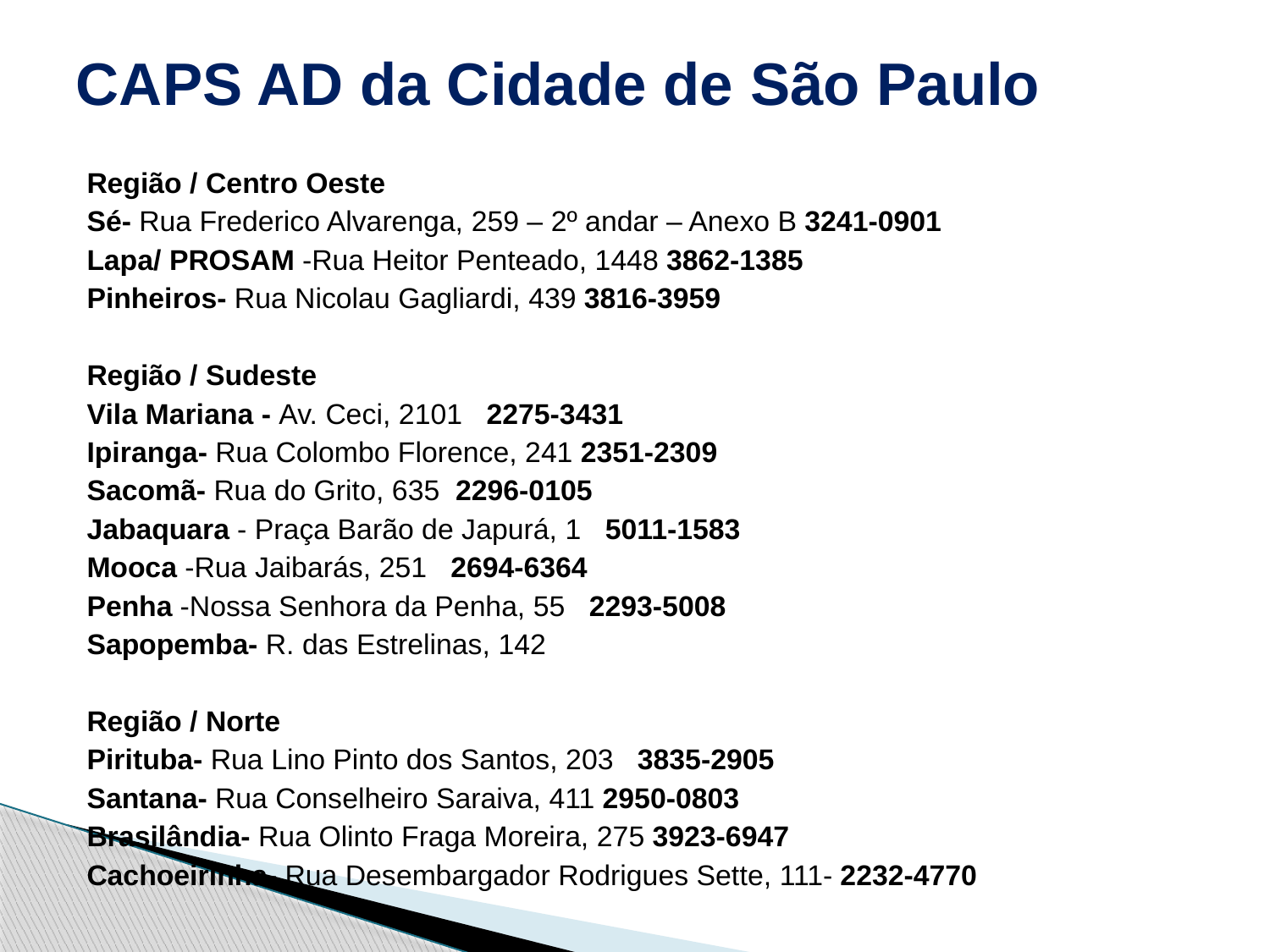

# CAPS AD da Cidade de São Paulo
Região / Centro Oeste
Sé- Rua Frederico Alvarenga, 259 – 2º andar – Anexo B 3241-0901
Lapa/ PROSAM -Rua Heitor Penteado, 1448 3862-1385
Pinheiros- Rua Nicolau Gagliardi, 439 3816-3959

Região / Sudeste
Vila Mariana - Av. Ceci, 2101   2275-3431
Ipiranga- Rua Colombo Florence, 241 2351-2309
Sacomã- Rua do Grito, 635  2296-0105
Jabaquara - Praça Barão de Japurá, 1   5011-1583
Mooca -Rua Jaibarás, 251   2694-6364
Penha -Nossa Senhora da Penha, 55   2293-5008
Sapopemba- R. das Estrelinas, 142

Região / Norte
Pirituba- Rua Lino Pinto dos Santos, 203   3835-2905
Santana- Rua Conselheiro Saraiva, 411 2950-0803
Brasilândia- Rua Olinto Fraga Moreira, 275 3923-6947
Cachoeirinha- Rua Desembargador Rodrigues Sette, 111- 2232-4770